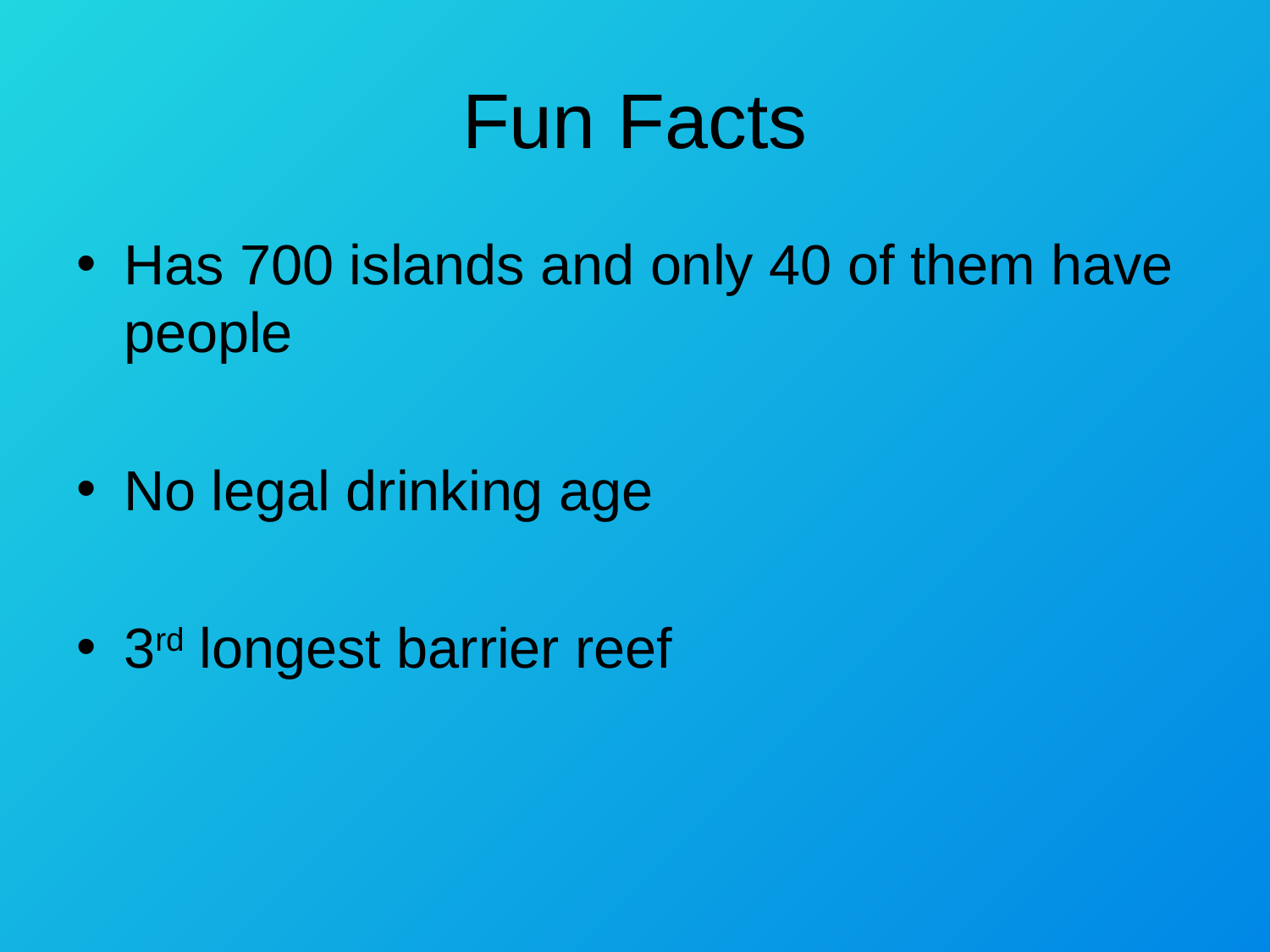

# Fun Facts
Has 700 islands and only 40 of them have people

No legal drinking age

3rd longest barrier reef